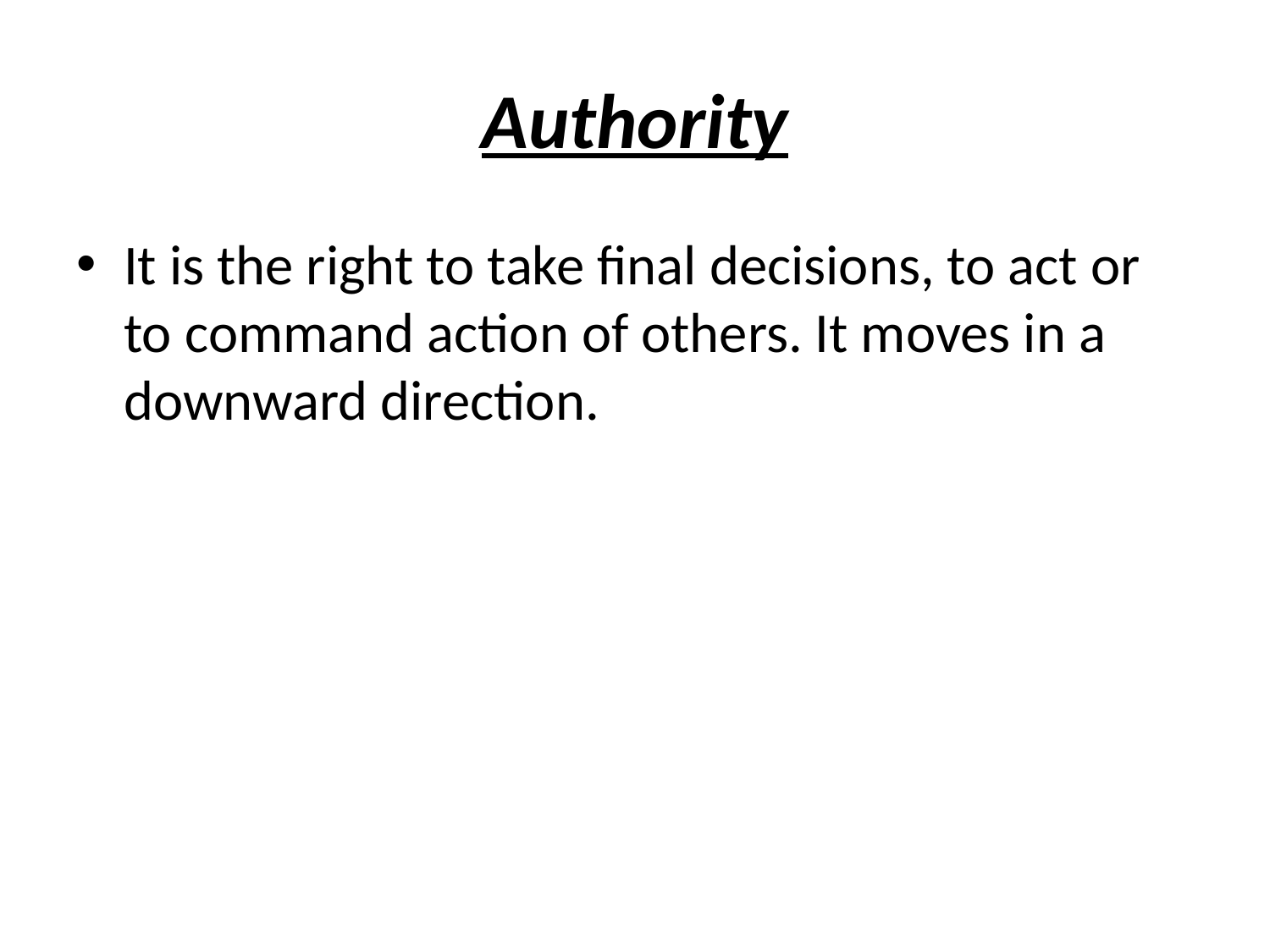

# Authority
It is the right to take final decisions, to act or to command action of others. It moves in a downward direction.